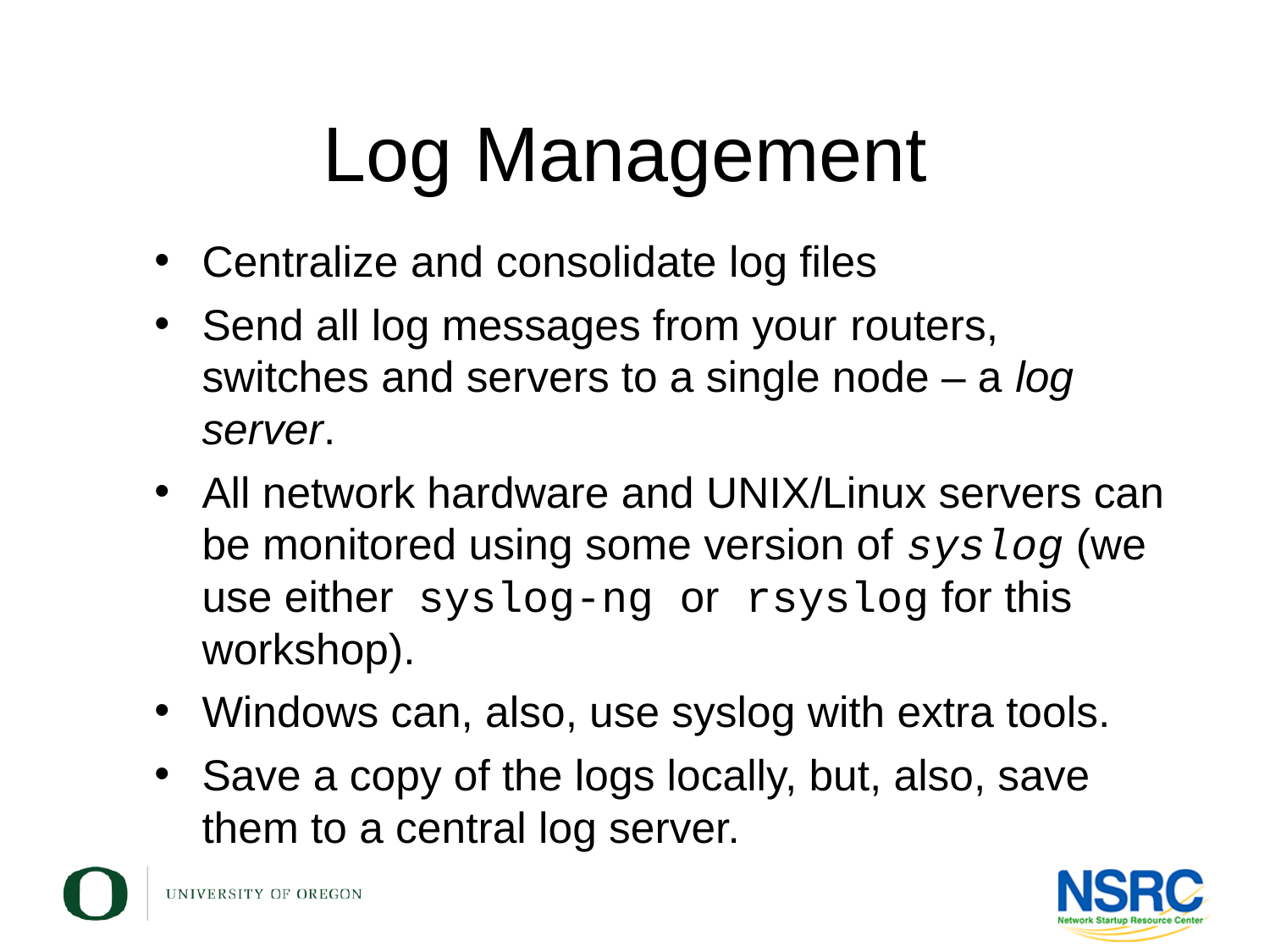

Log Management
Centralize and consolidate log files
Send all log messages from your routers, switches and servers to a single node – a log server.
All network hardware and UNIX/Linux servers can be monitored using some version of syslog (we use either  syslog-ng or rsyslog for this workshop).
Windows can, also, use syslog with extra tools.
Save a copy of the logs locally, but, also, save them to a central log server.